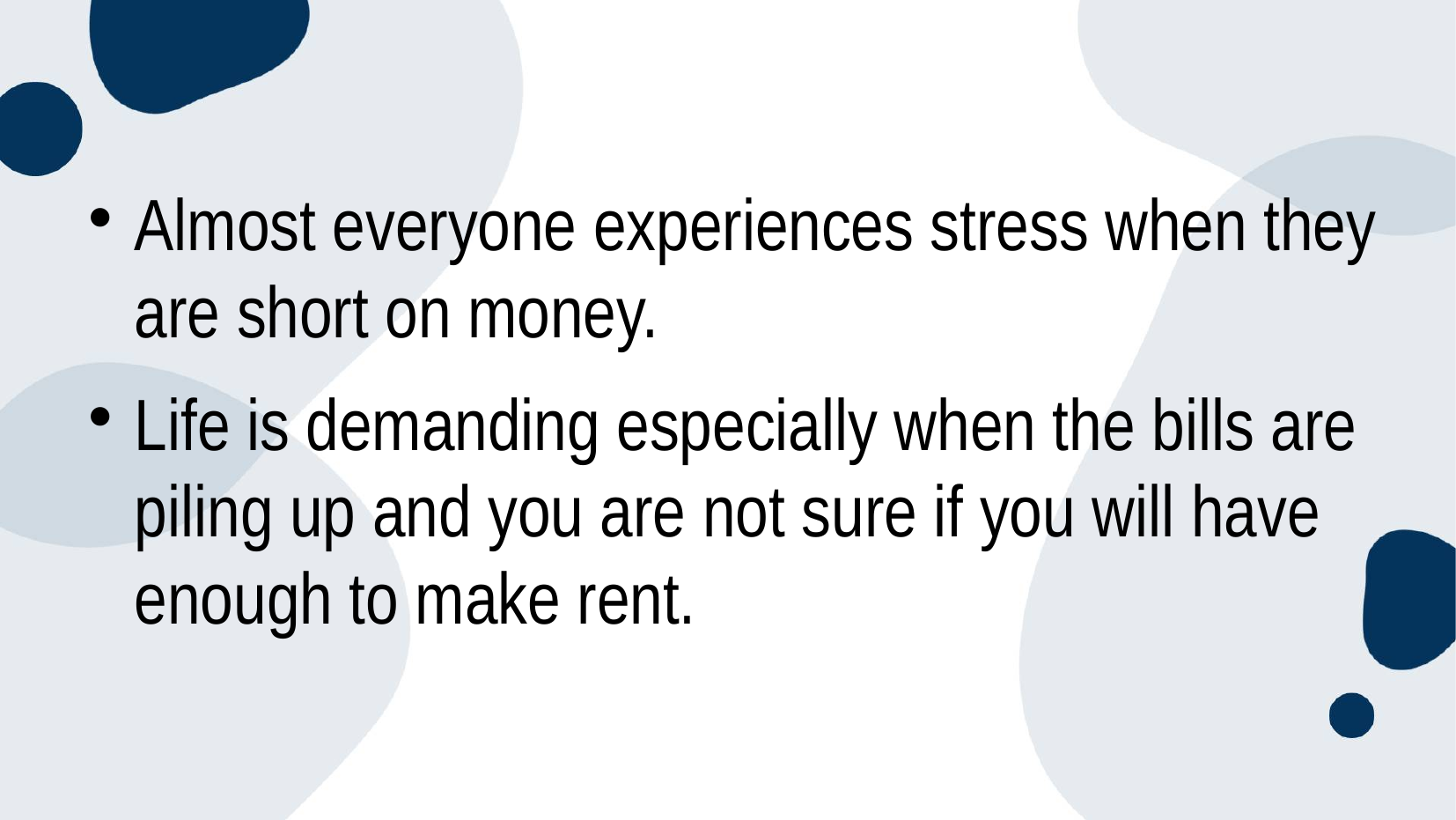

Almost everyone experiences stress when they are short on money.
Life is demanding especially when the bills are piling up and you are not sure if you will have enough to make rent.